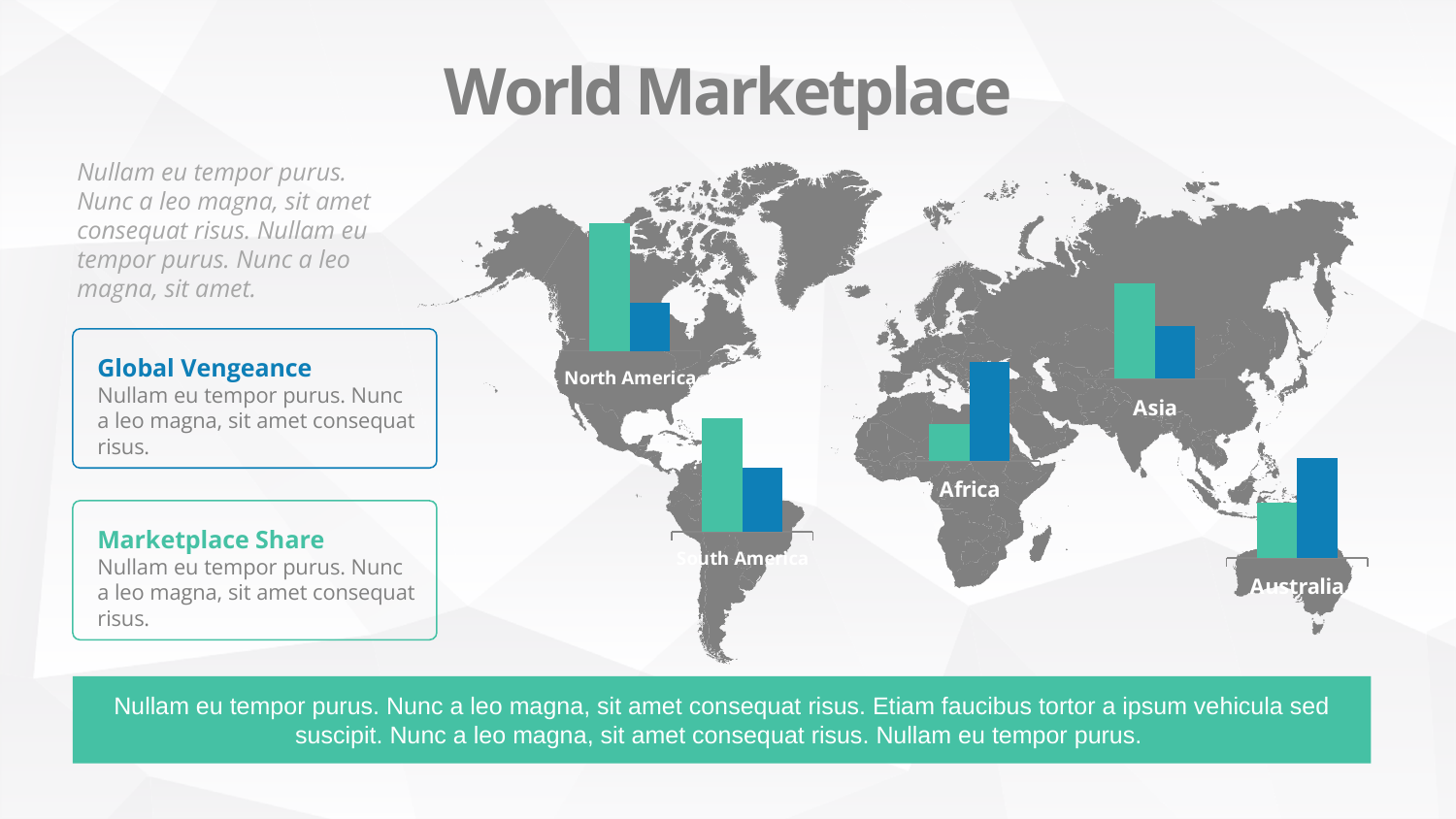

World Marketplace
Nullam eu tempor purus. Nunc a leo magna, sit amet consequat risus. Nullam eu tempor purus. Nunc a leo magna, sit amet.

### Chart

| Category | Series 1 | Series 2 |
|---|---|---|
| North America | 8.0 | 7.0 |

### Chart

| Category | Series 1 | Series 2 |
|---|---|---|
| Asia | 4.3 | 2.4 |
Global Vengeance
Nullam eu tempor purus. Nunc a leo magna, sit amet consequat risus.

### Chart

| Category | Series 1 | Series 2 |
|---|---|---|
| Africa | 3.0 | 8.0 |

### Chart

| Category | Series 1 | Series 2 |
|---|---|---|
| South America | 4.3 | 2.4 |

### Chart

| Category | Series 1 | Series 2 |
|---|---|---|
| Australia | 5.0 | 9.0 |
Marketplace Share
Nullam eu tempor purus. Nunc a leo magna, sit amet consequat risus.

Nullam eu tempor purus. Nunc a leo magna, sit amet consequat risus. Etiam faucibus tortor a ipsum vehicula sed suscipit. Nunc a leo magna, sit amet consequat risus. Nullam eu tempor purus.